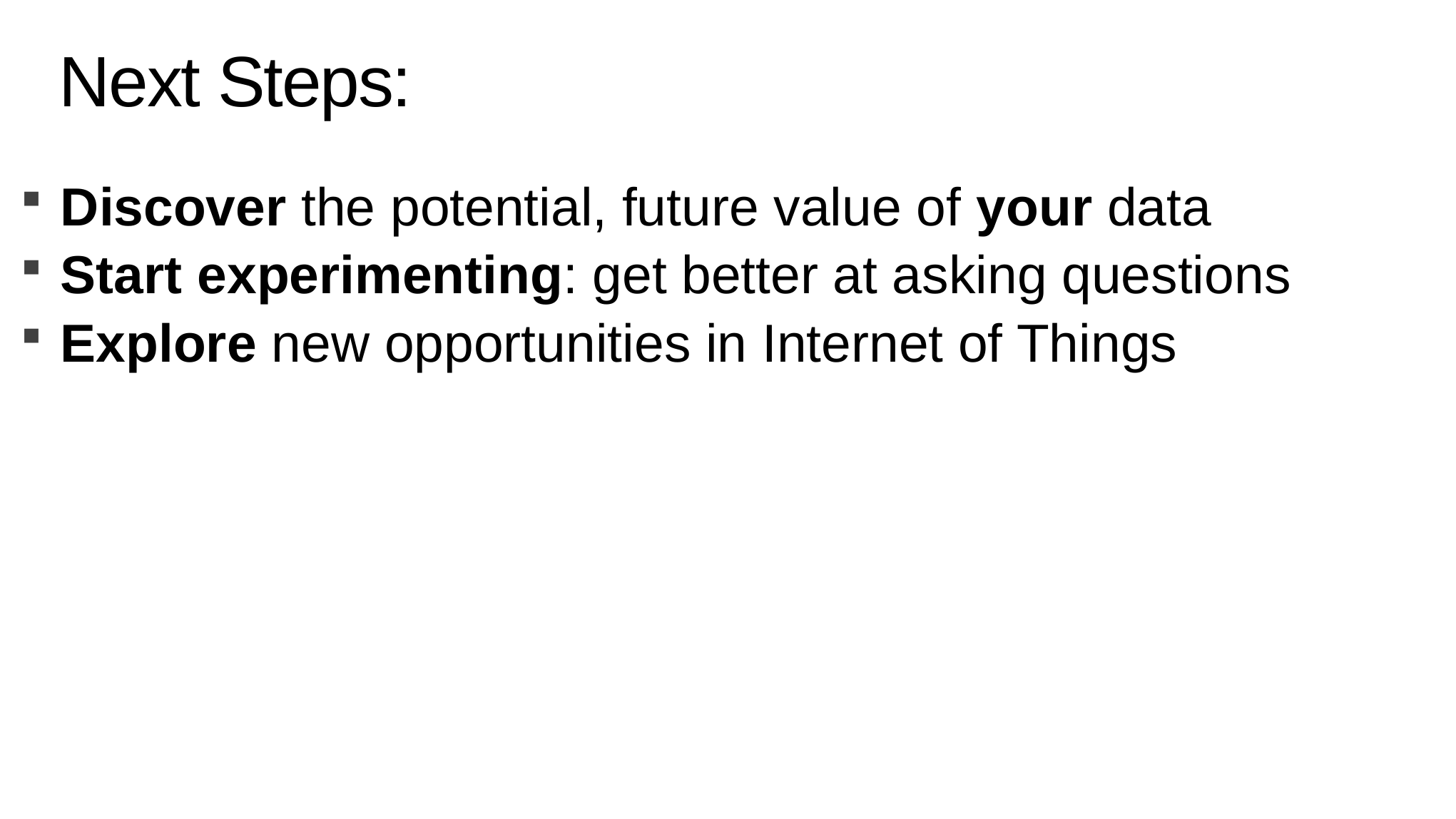

Next Steps:
Discover the potential, future value of your data
Start experimenting: get better at asking questions
Explore new opportunities in Internet of Things